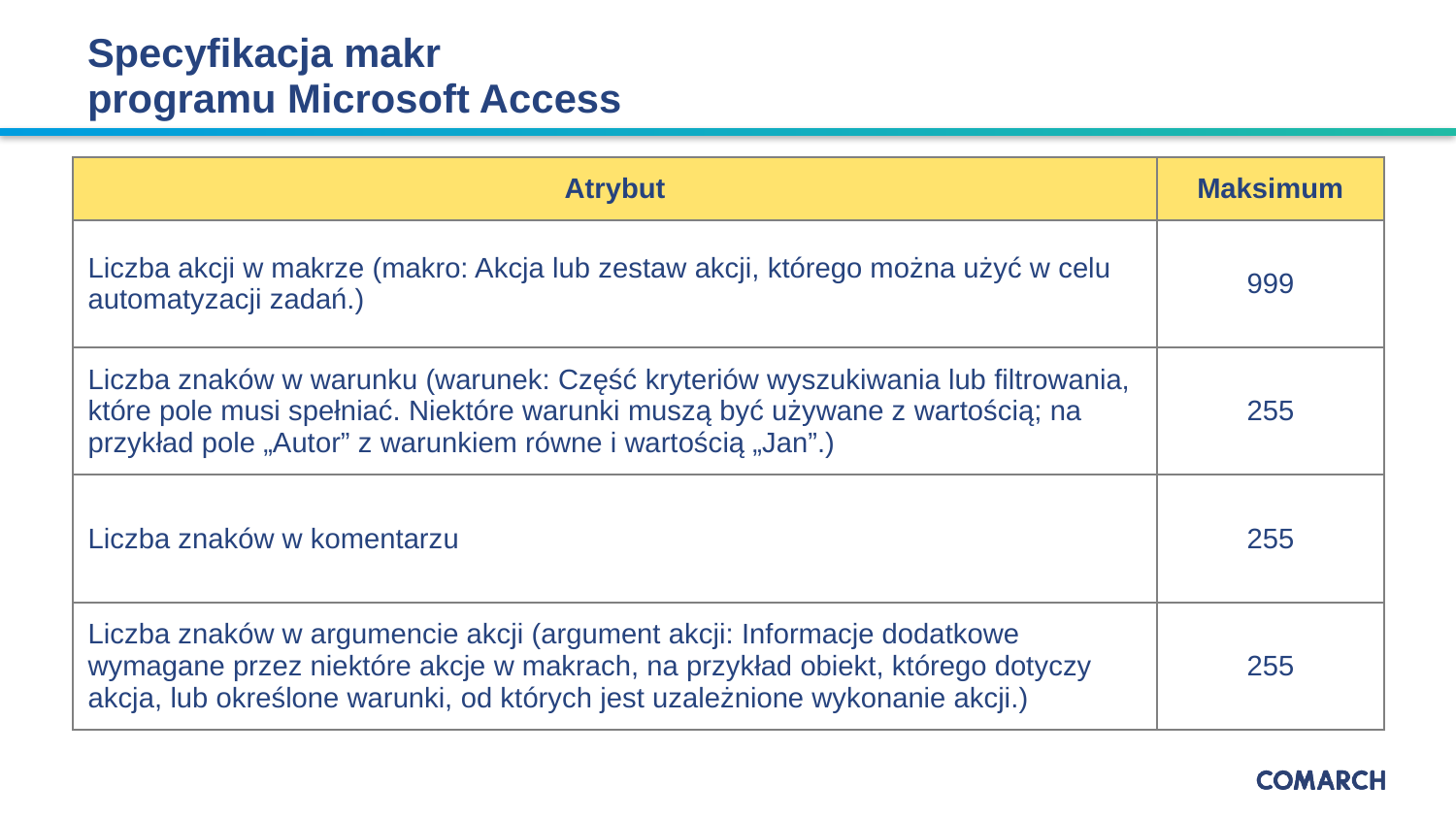

# Specyfikacja makr programu Microsoft Access
| Atrybut | Maksimum |
| --- | --- |
| Liczba akcji w makrze (makro: Akcja lub zestaw akcji, którego można użyć w celu automatyzacji zadań.) | 999 |
| Liczba znaków w warunku (warunek: Część kryteriów wyszukiwania lub filtrowania, które pole musi spełniać. Niektóre warunki muszą być używane z wartością; na przykład pole „Autor” z warunkiem równe i wartością „Jan”.) | 255 |
| Liczba znaków w komentarzu | 255 |
| Liczba znaków w argumencie akcji (argument akcji: Informacje dodatkowe wymagane przez niektóre akcje w makrach, na przykład obiekt, którego dotyczy akcja, lub określone warunki, od których jest uzależnione wykonanie akcji.) | 255 |